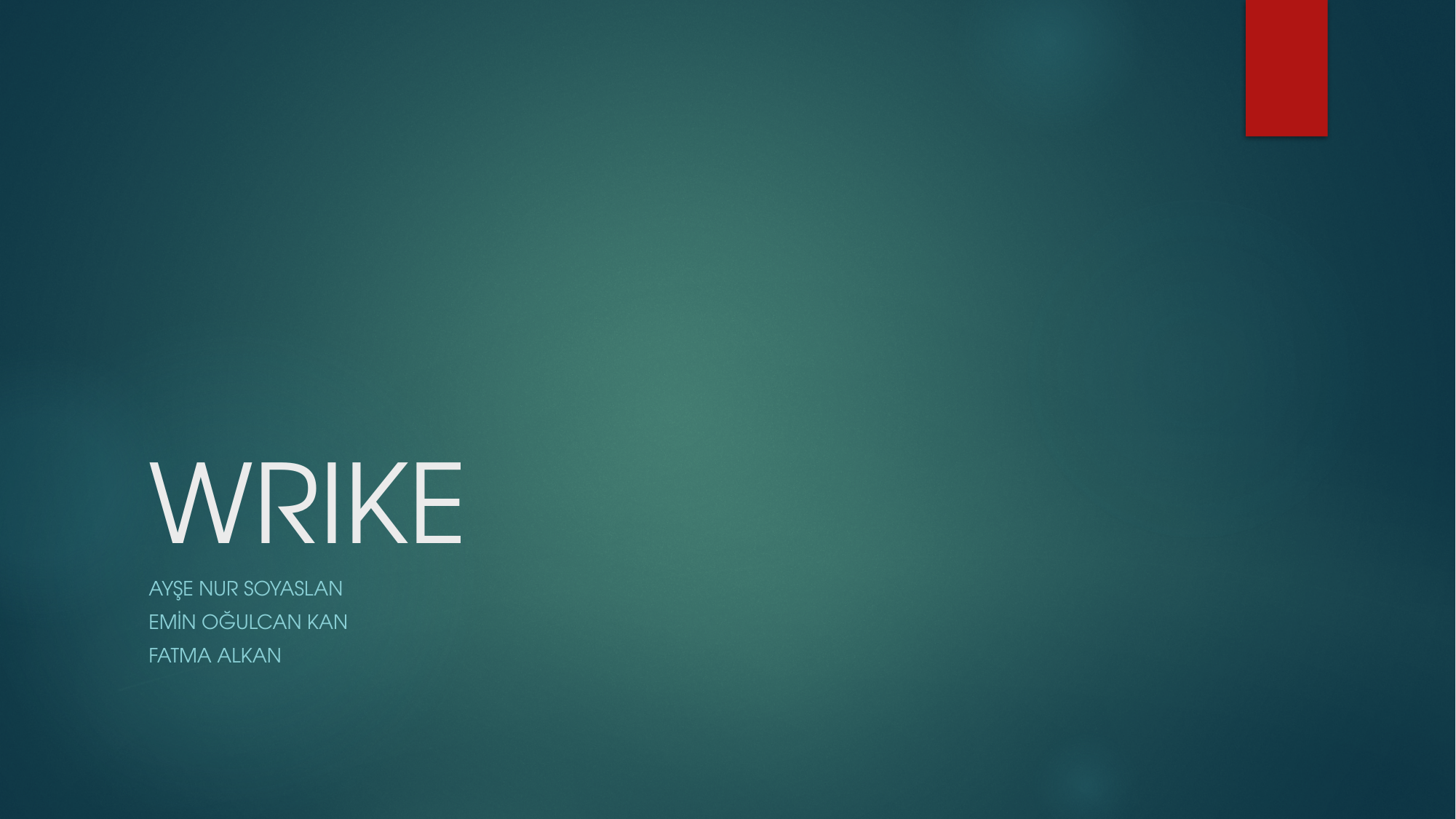

# WRIKE
Ayşe Nur SOYASLAN
Emin Oğulcan Kan
Fatma aLKAN